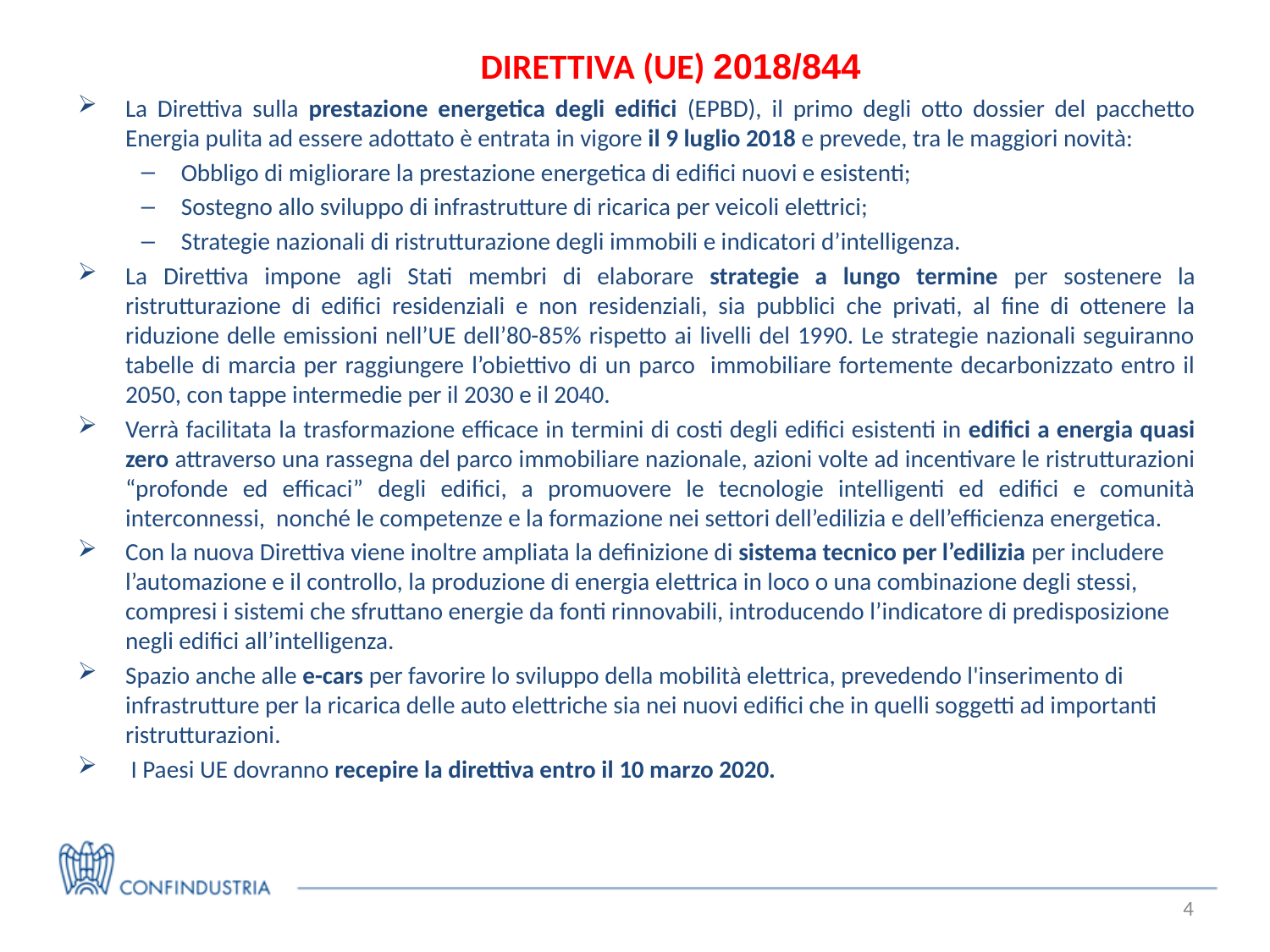

# Direttiva (UE) 2018/844
La Direttiva sulla prestazione energetica degli edifici (EPBD), il primo degli otto dossier del pacchetto Energia pulita ad essere adottato è entrata in vigore il 9 luglio 2018 e prevede, tra le maggiori novità:
Obbligo di migliorare la prestazione energetica di edifici nuovi e esistenti;
Sostegno allo sviluppo di infrastrutture di ricarica per veicoli elettrici;
Strategie nazionali di ristrutturazione degli immobili e indicatori d’intelligenza.
La Direttiva impone agli Stati membri di elaborare strategie a lungo termine per sostenere la ristrutturazione di edifici residenziali e non residenziali, sia pubblici che privati, al fine di ottenere la riduzione delle emissioni nell’UE dell’80-85% rispetto ai livelli del 1990. Le strategie nazionali seguiranno tabelle di marcia per raggiungere l’obiettivo di un parco  immobiliare fortemente decarbonizzato entro il 2050, con tappe intermedie per il 2030 e il 2040.
Verrà facilitata la trasformazione efficace in termini di costi degli edifici esistenti in edifici a energia quasi zero attraverso una rassegna del parco immobiliare nazionale, azioni volte ad incentivare le ristrutturazioni “profonde ed efficaci” degli edifici, a promuovere le tecnologie intelligenti ed edifici e comunità interconnessi,  nonché le competenze e la formazione nei settori dell’edilizia e dell’efficienza energetica.
Con la nuova Direttiva viene inoltre ampliata la definizione di sistema tecnico per l’edilizia per includere l’automazione e il controllo, la produzione di energia elettrica in loco o una combinazione degli stessi, compresi i sistemi che sfruttano energie da fonti rinnovabili, introducendo l’indicatore di predisposizione negli edifici all’intelligenza.
Spazio anche alle e-cars per favorire lo sviluppo della mobilità elettrica, prevedendo l'inserimento di infrastrutture per la ricarica delle auto elettriche sia nei nuovi edifici che in quelli soggetti ad importanti ristrutturazioni.
 I Paesi UE dovranno recepire la direttiva entro il 10 marzo 2020.
4